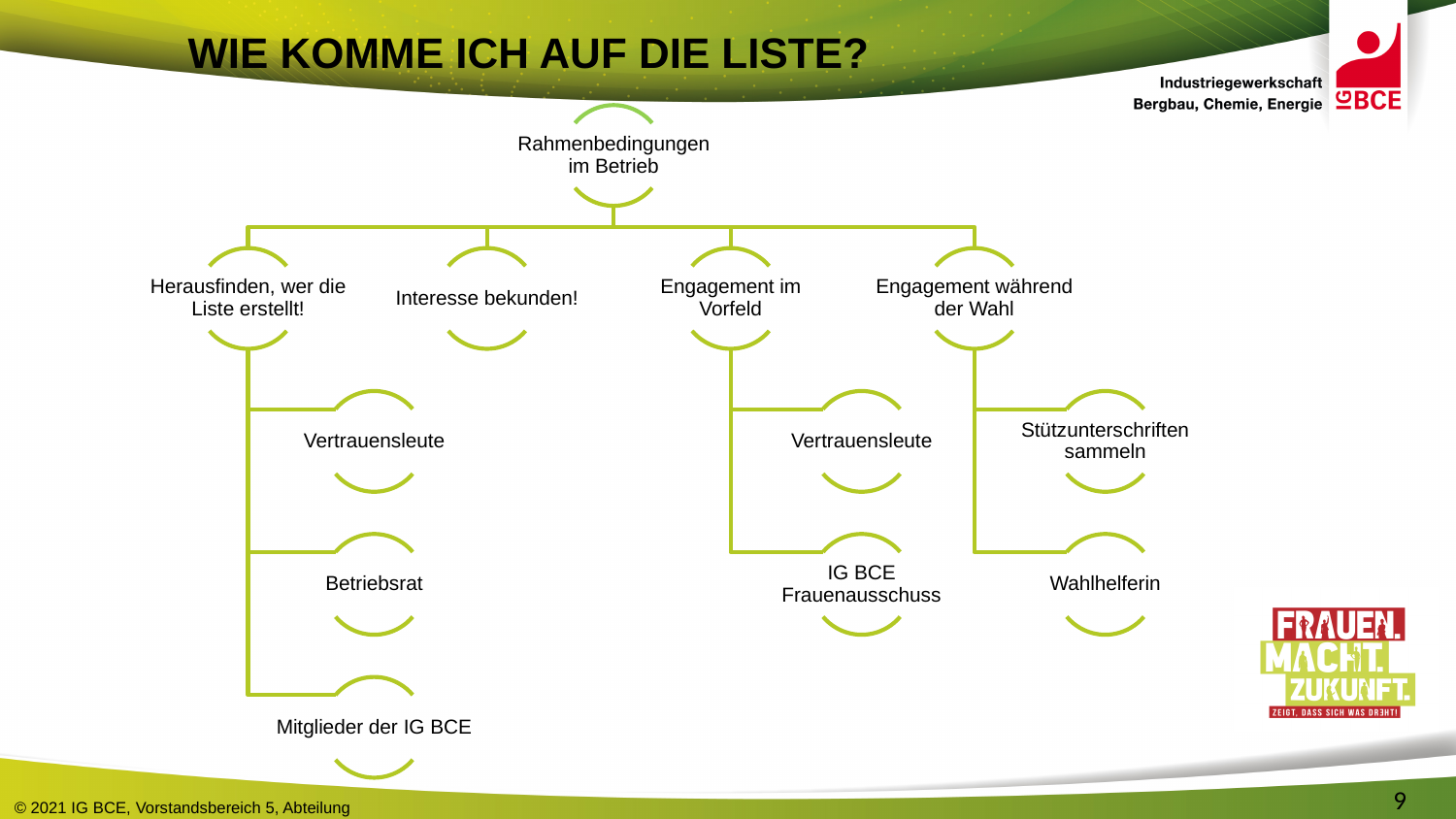

Wie komme ich auf die Liste?
Rahmenbedingungen im Betrieb
Herausfinden, wer die Liste erstellt!
Vertrauensleute
Betriebsrat
Mitglieder der IG BCE
Interesse bekunden!
Engagement im Vorfeld
Vertrauensleute
IG BCE Frauenausschuss
Engagement während der Wahl
Stützunterschriften sammeln
Wahlhelferin
9